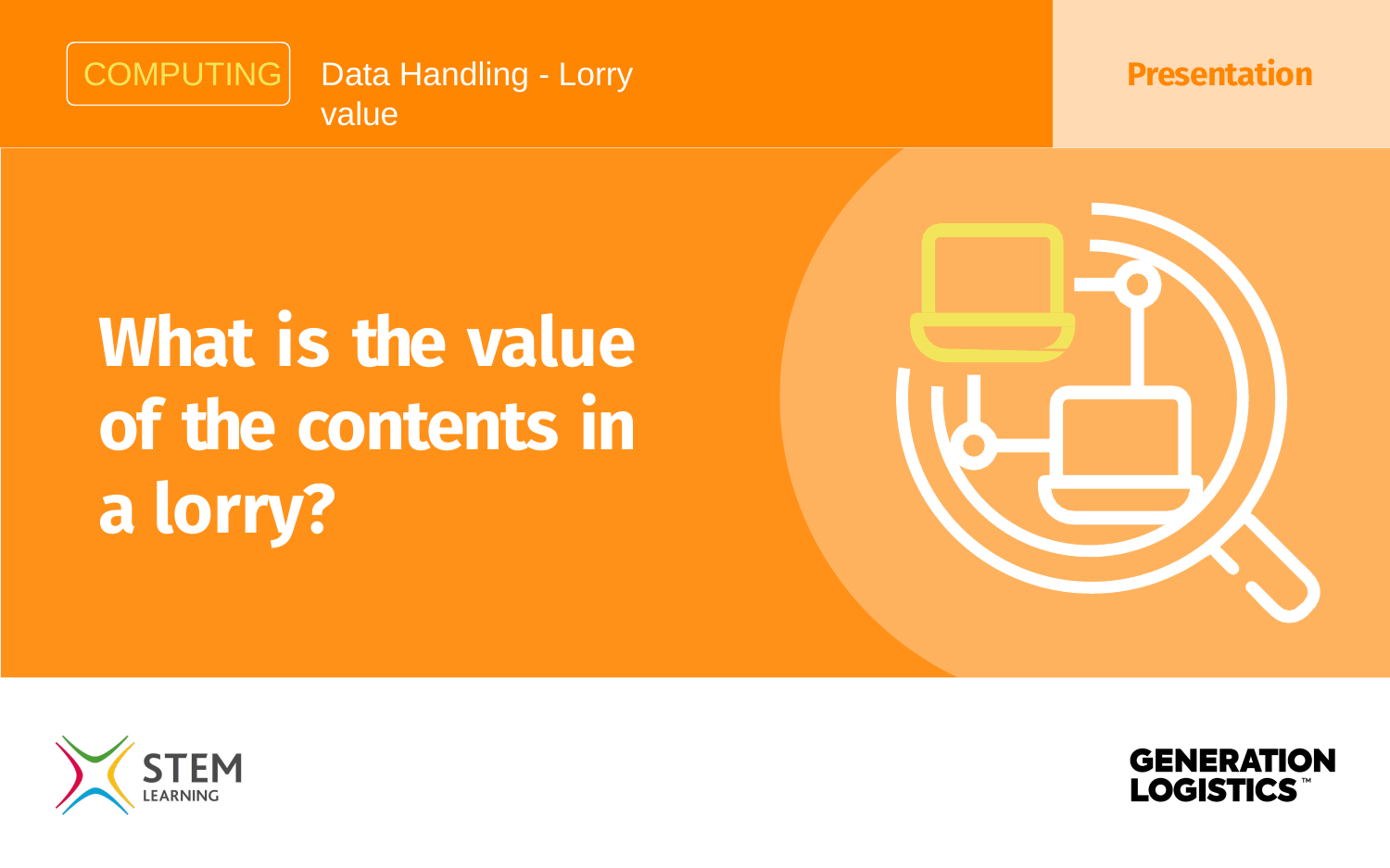

COMPUTING
Data Handling - Lorry value
Presentation
What is the value of the contents in a lorry?